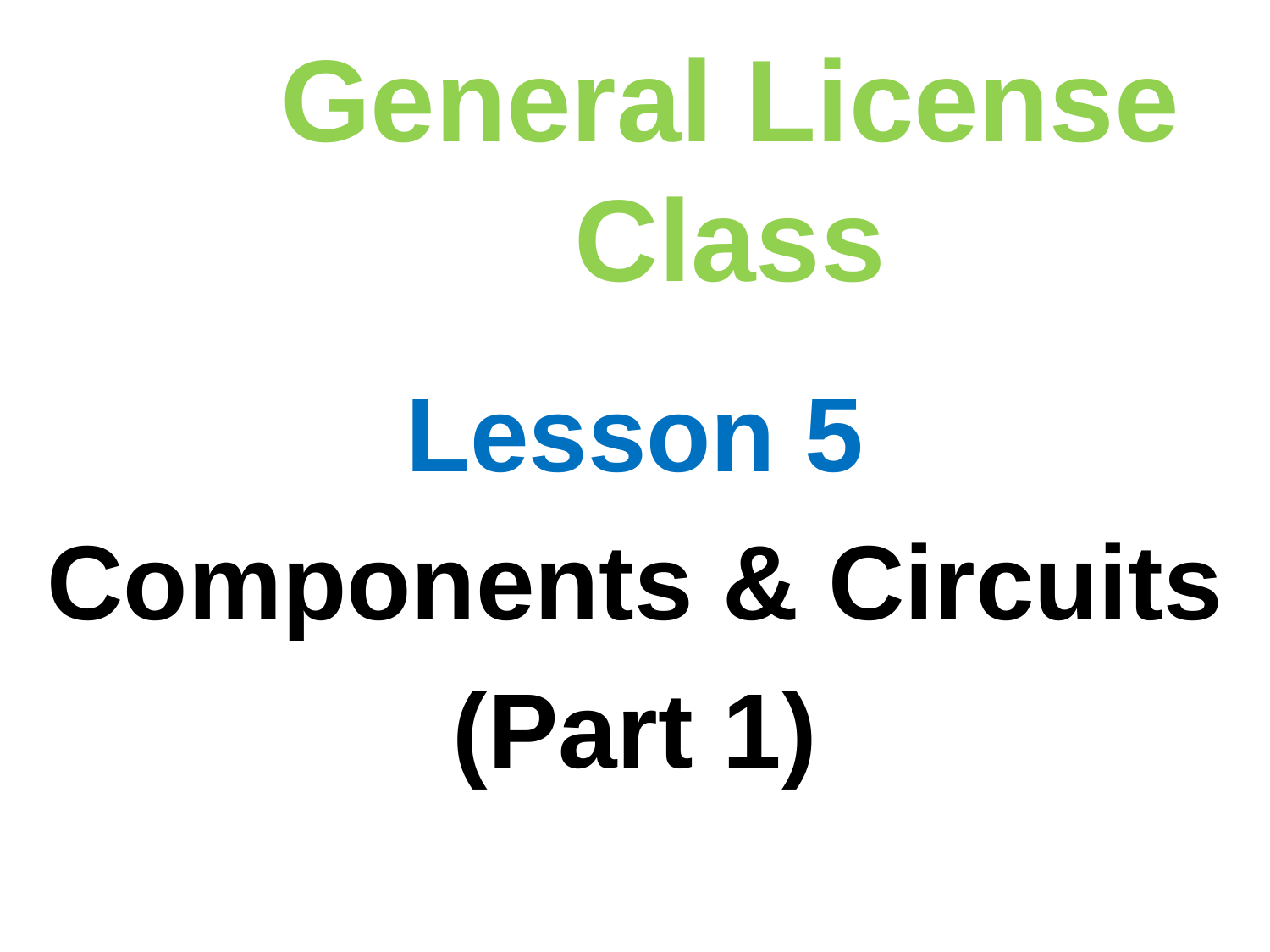

General License Class
Lesson 5
Components & Circuits
(Part 1)